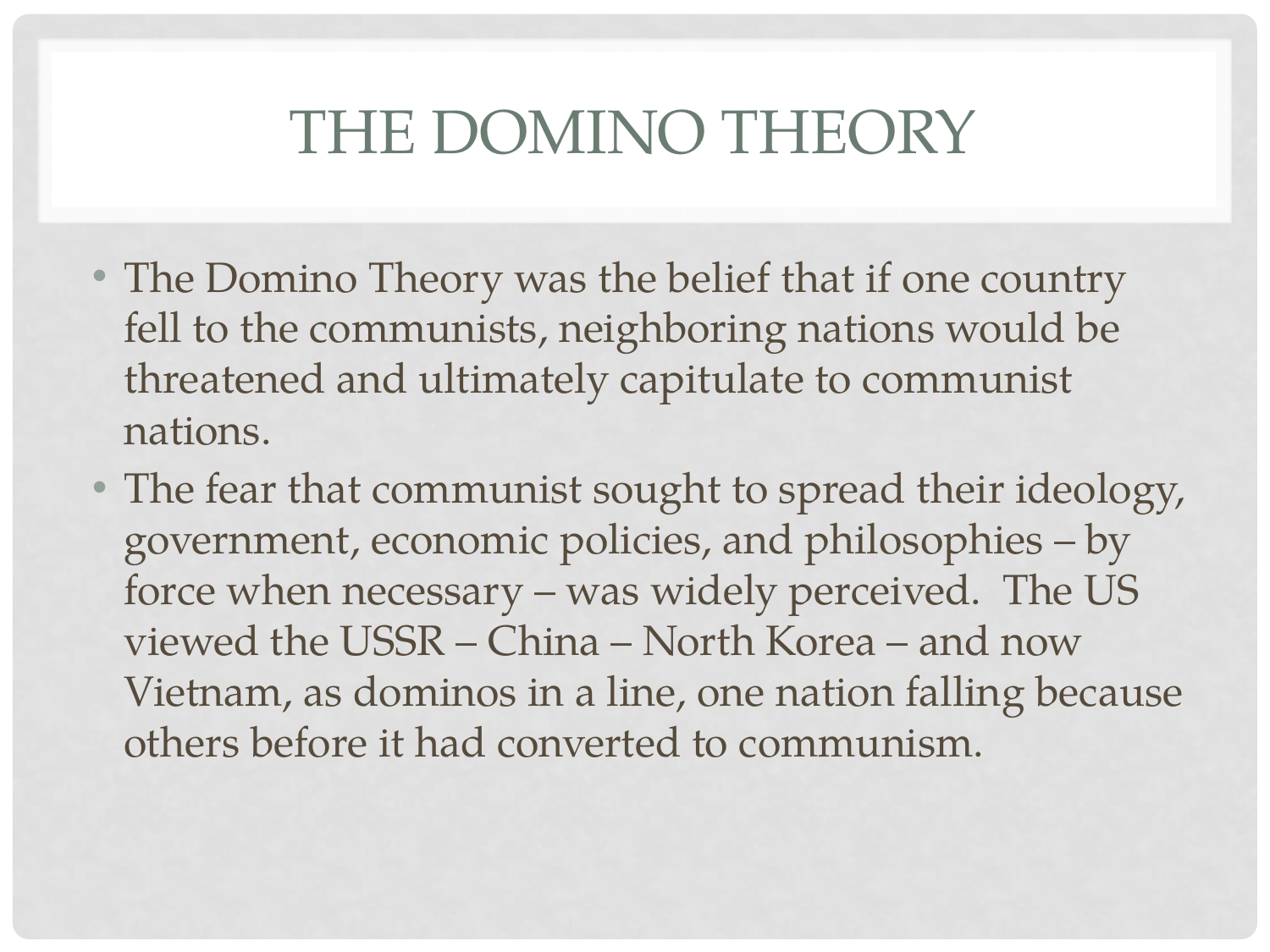

# The Domino Theory
The Domino Theory was the belief that if one country fell to the communists, neighboring nations would be threatened and ultimately capitulate to communist nations.
The fear that communist sought to spread their ideology, government, economic policies, and philosophies – by force when necessary – was widely perceived.  The US viewed the USSR – China – North Korea – and now Vietnam, as dominos in a line, one nation falling because others before it had converted to communism.